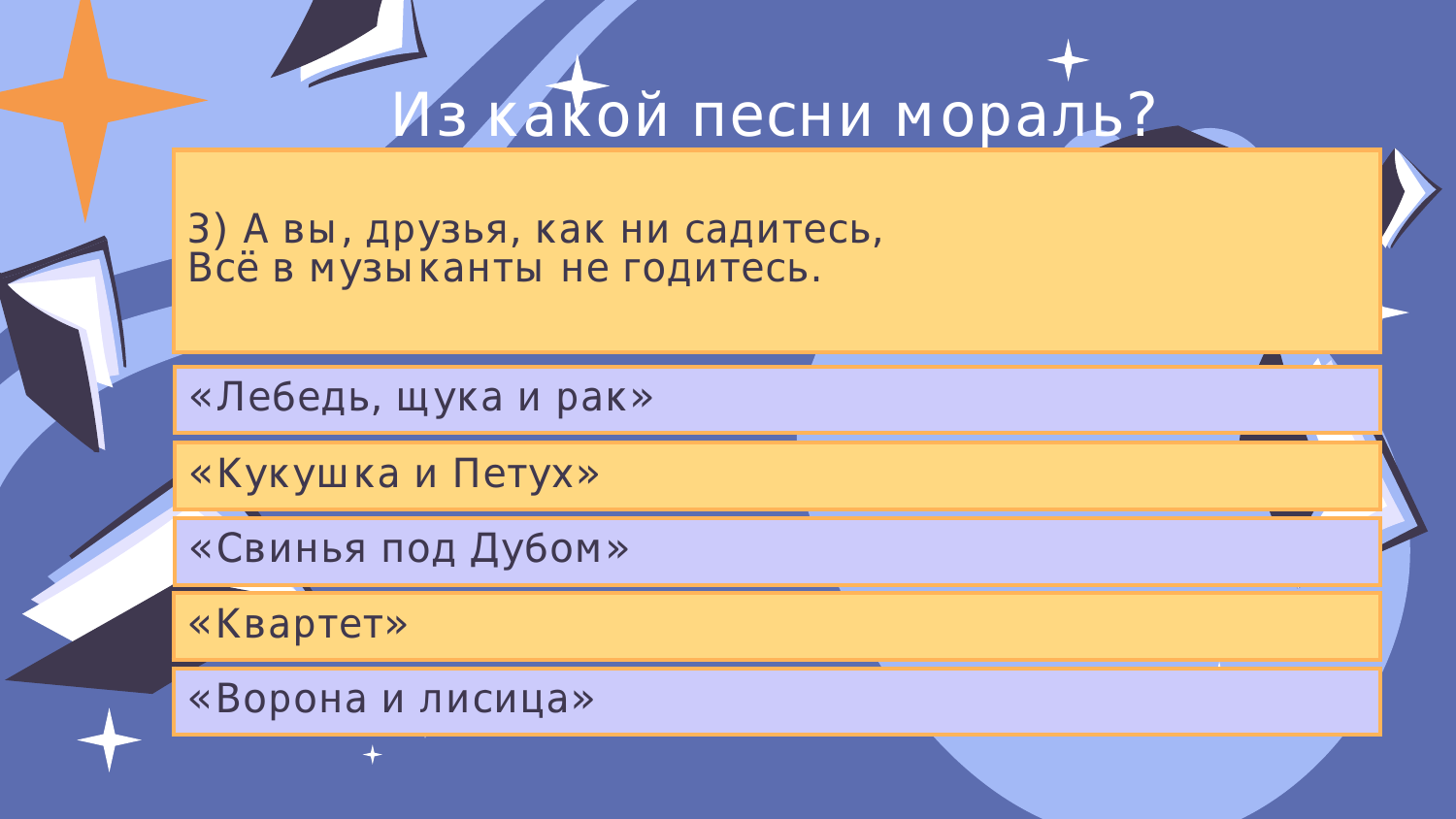

# Из какой песни мораль?

| 3) А вы, друзья, как ни садитесь, Всё в музыканты не годитесь. |
| --- |

| «Лебедь, щука и рак» |
| --- |
| «Кукушка и Петух» |
| --- |

| «Свинья под Дубом» |
| --- |
| «Квартет» |
| --- |

| «Ворона и лисица» |
| --- |